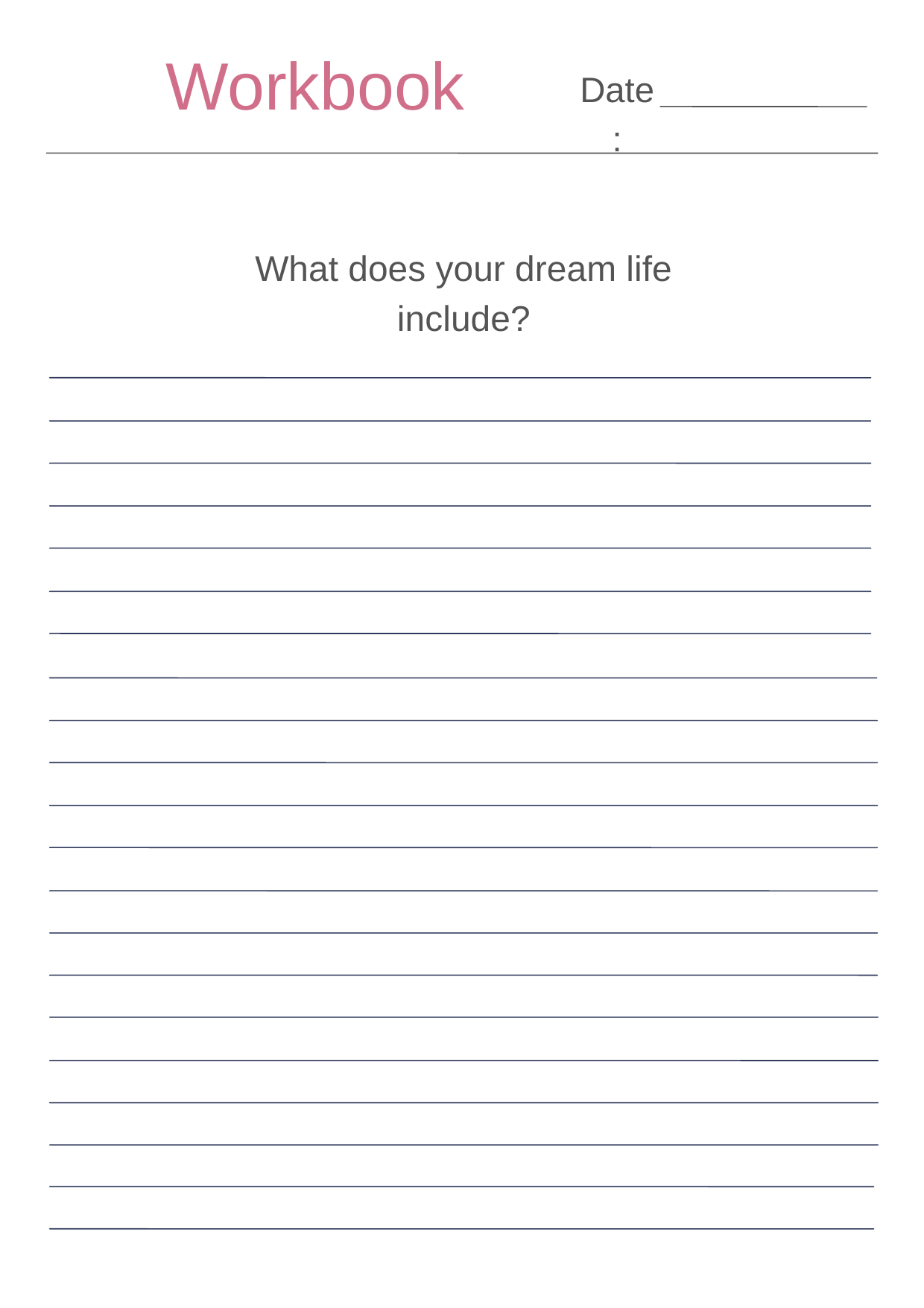

Workbook
Date:

What does your dream life include?